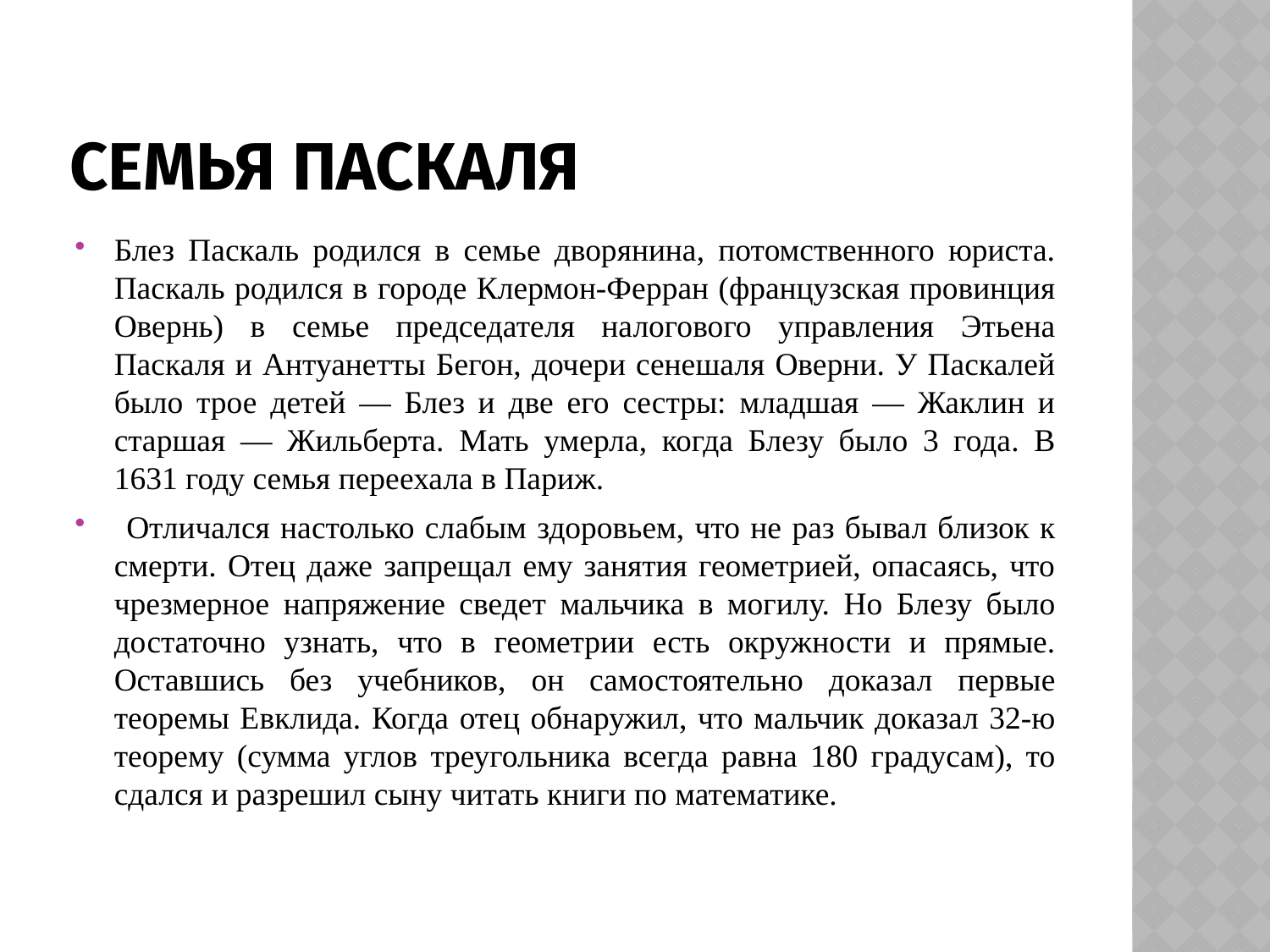

# Семья паскаля
Блез Паскаль родился в семье дворянина, потомственного юриста. Паскаль родился в городе Клермон-Ферран (французская провинция Овернь) в семье председателя налогового управления Этьена Паскаля и Антуанетты Бегон, дочери сенешаля Оверни. У Паскалей было трое детей — Блез и две его сестры: младшая — Жаклин и старшая — Жильберта. Мать умерла, когда Блезу было 3 года. В 1631 году семья переехала в Париж.
 Отличался настолько слабым здоровьем, что не раз бывал близок к смерти. Отец даже запрещал ему занятия геометрией, опасаясь, что чрезмерное напряжение сведет мальчика в могилу. Но Блезу было достаточно узнать, что в геометрии есть окружности и прямые. Оставшись без учебников, он самостоятельно доказал первые теоремы Евклида. Когда отец обнаружил, что мальчик доказал 32-ю теорему (сумма углов треугольника всегда равна 180 градусам), то сдался и разрешил сыну читать книги по математике.